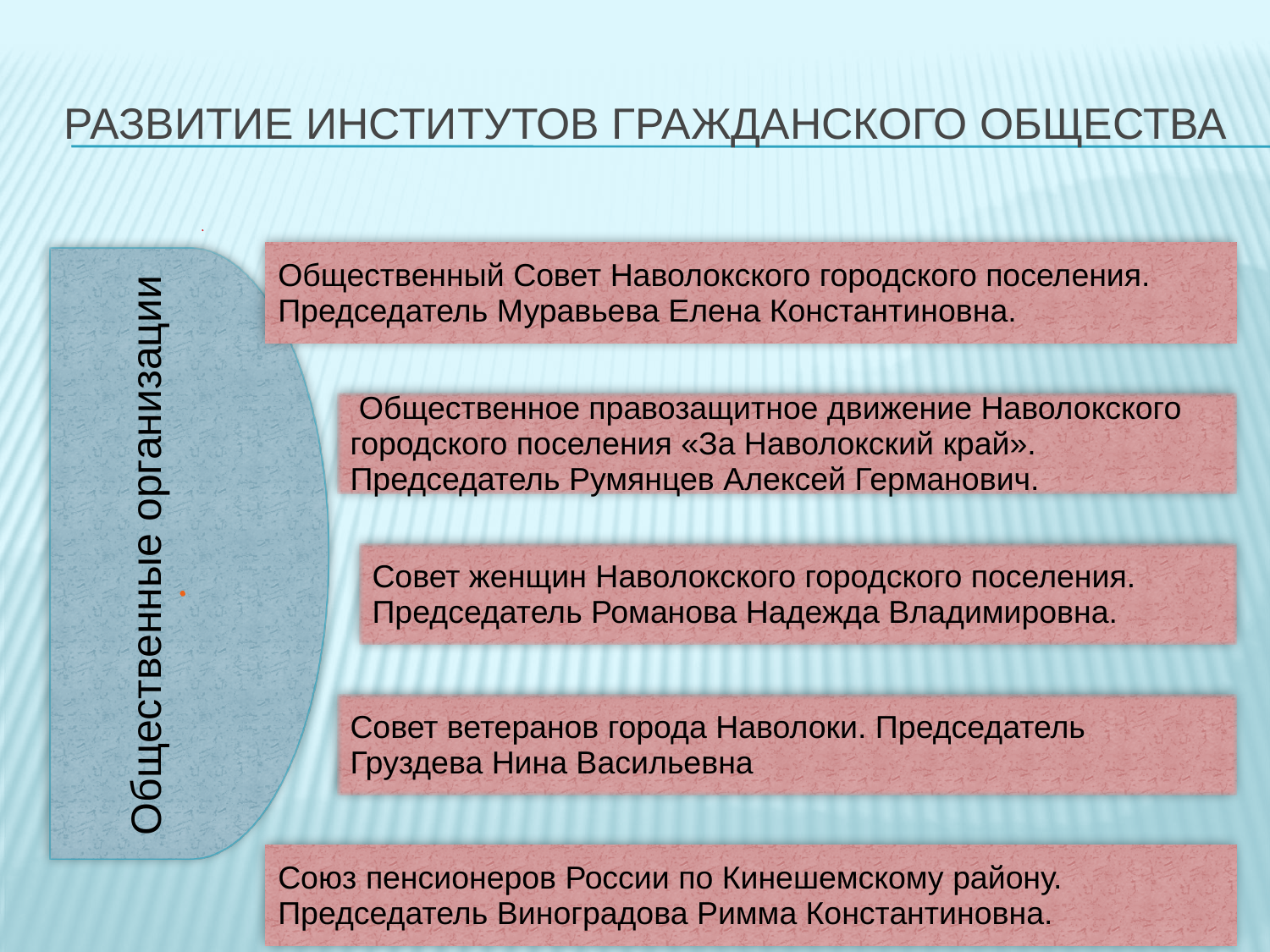

# Развитие институтов гражданского общества
Общественный Совет Наволокского городского поселения.  Председатель Муравьева Елена Константиновна.
 Общественное правозащитное движение Наволокского городского поселения «За Наволокский край». Председатель Румянцев Алексей Германович.
Совет женщин Наволокского городского поселения. Председатель Романова Надежда Владимировна.
Союз пенсионеров России по Кинешемскому району. Председатель Виноградова Римма Константиновна.
Совет ветеранов города Наволоки. Председатель Груздева Нина Васильевна

Общественные организации